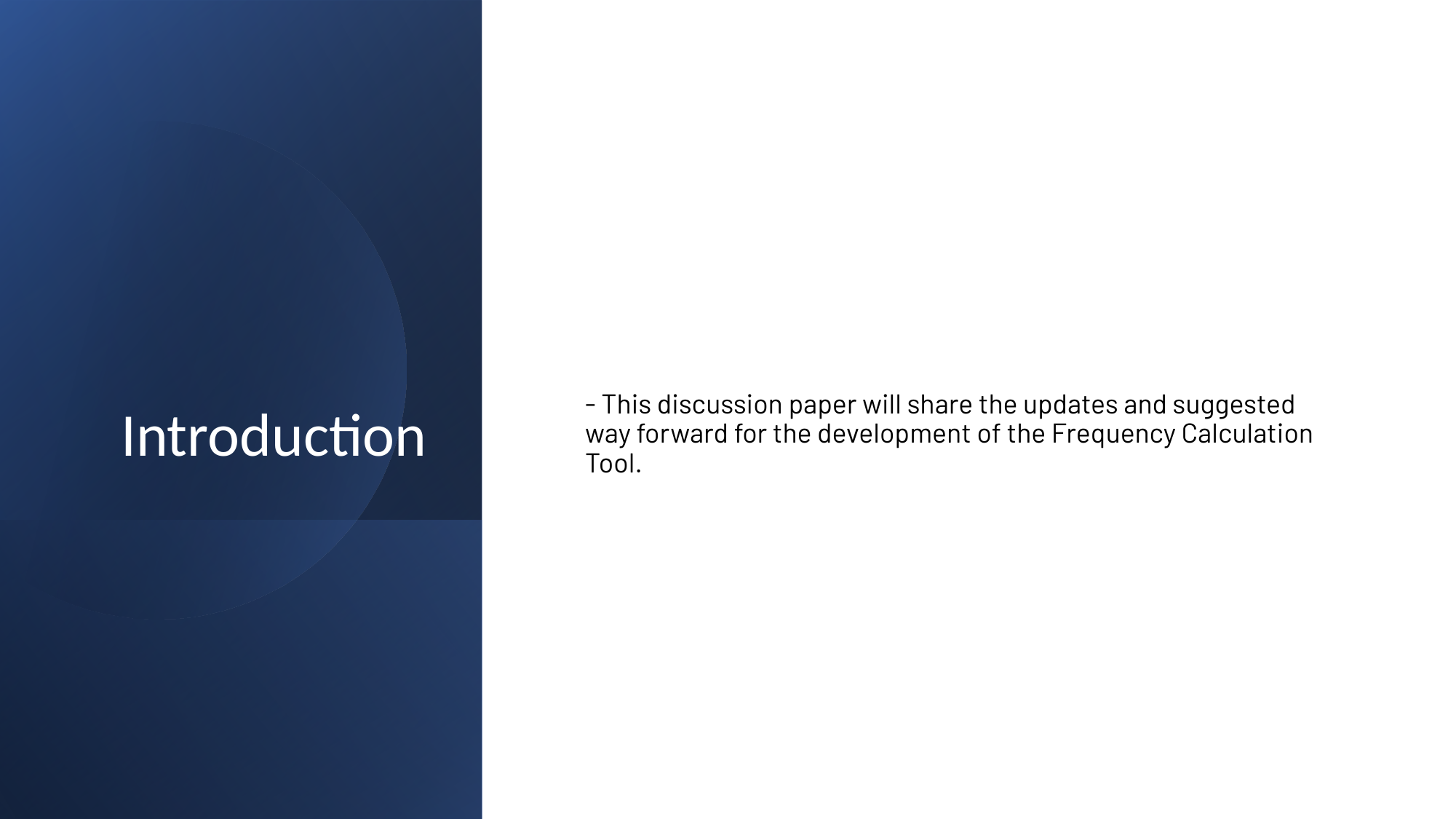

# Introduction

- This discussion paper will share the updates and suggested way forward for the development of the Frequency Calculation Tool.